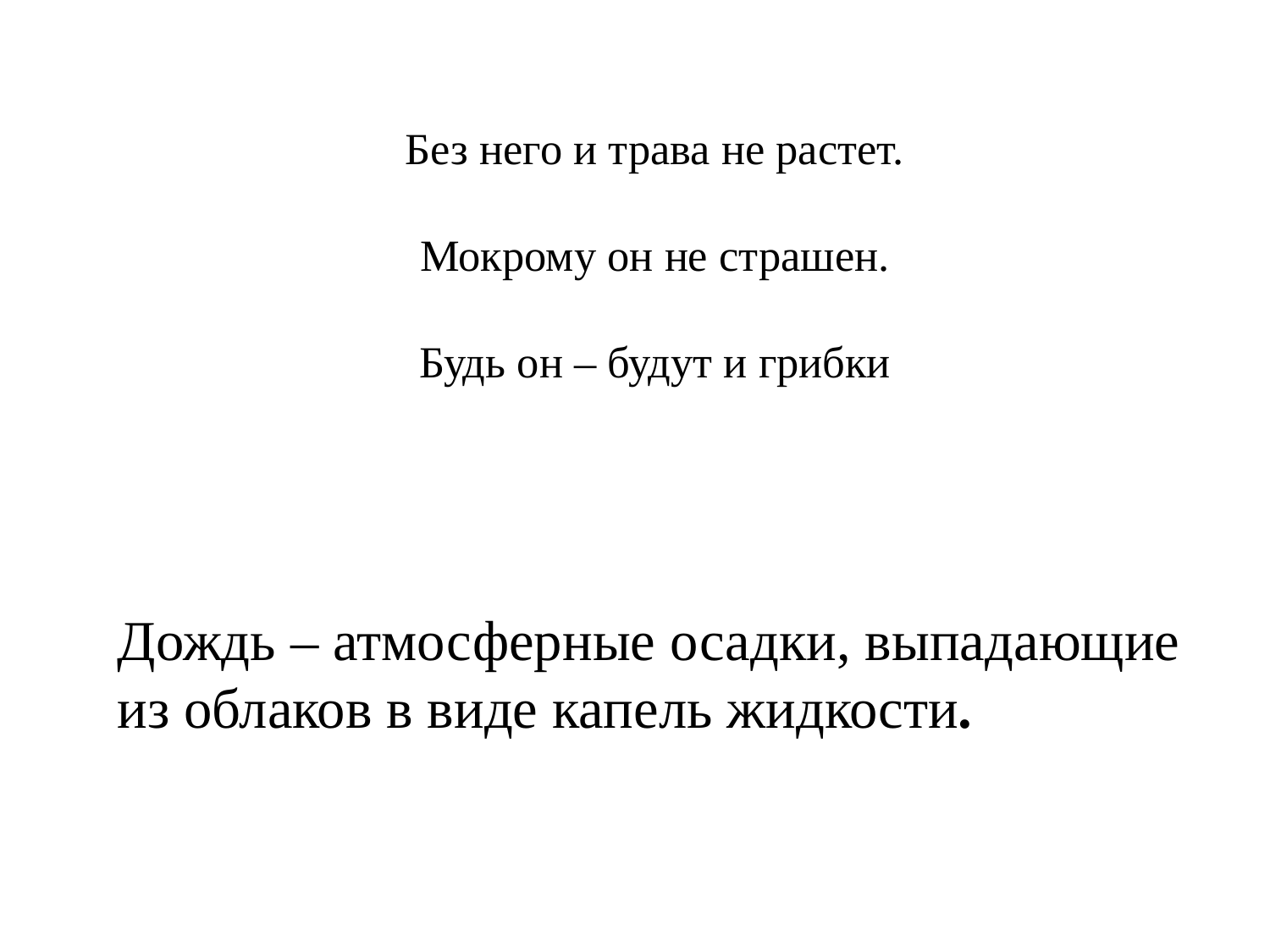

# Без него и трава не растет. Мокрому он не страшен. Будь он – будут и грибки

Дождь – атмосферные осадки, выпадающие  из облаков в виде капель жидкости.